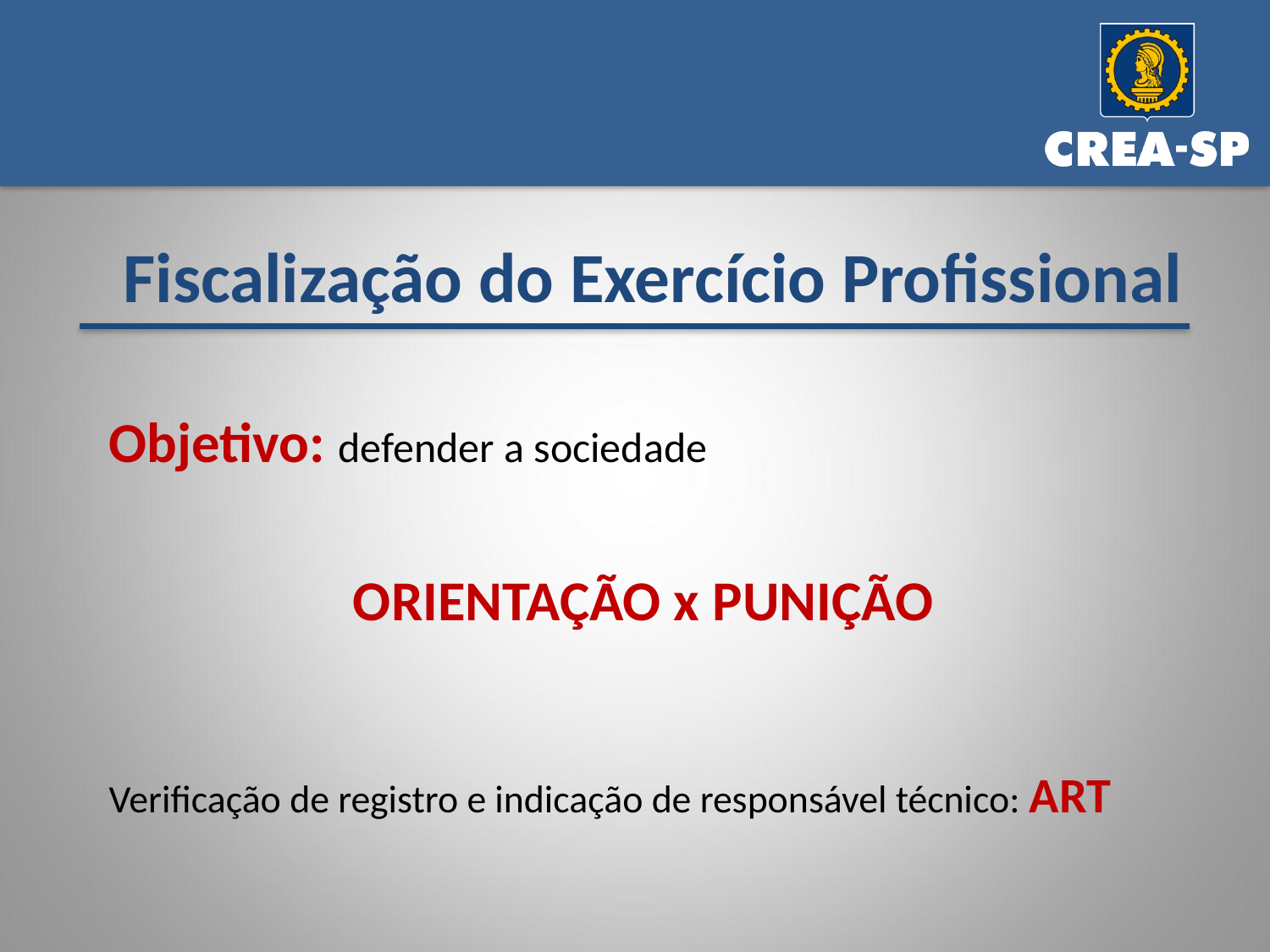

Fiscalização do Exercício Profissional
Objetivo: defender a sociedade

ORIENTAÇÃO x PUNIÇÃO

Verificação de registro e indicação de responsável técnico: ART